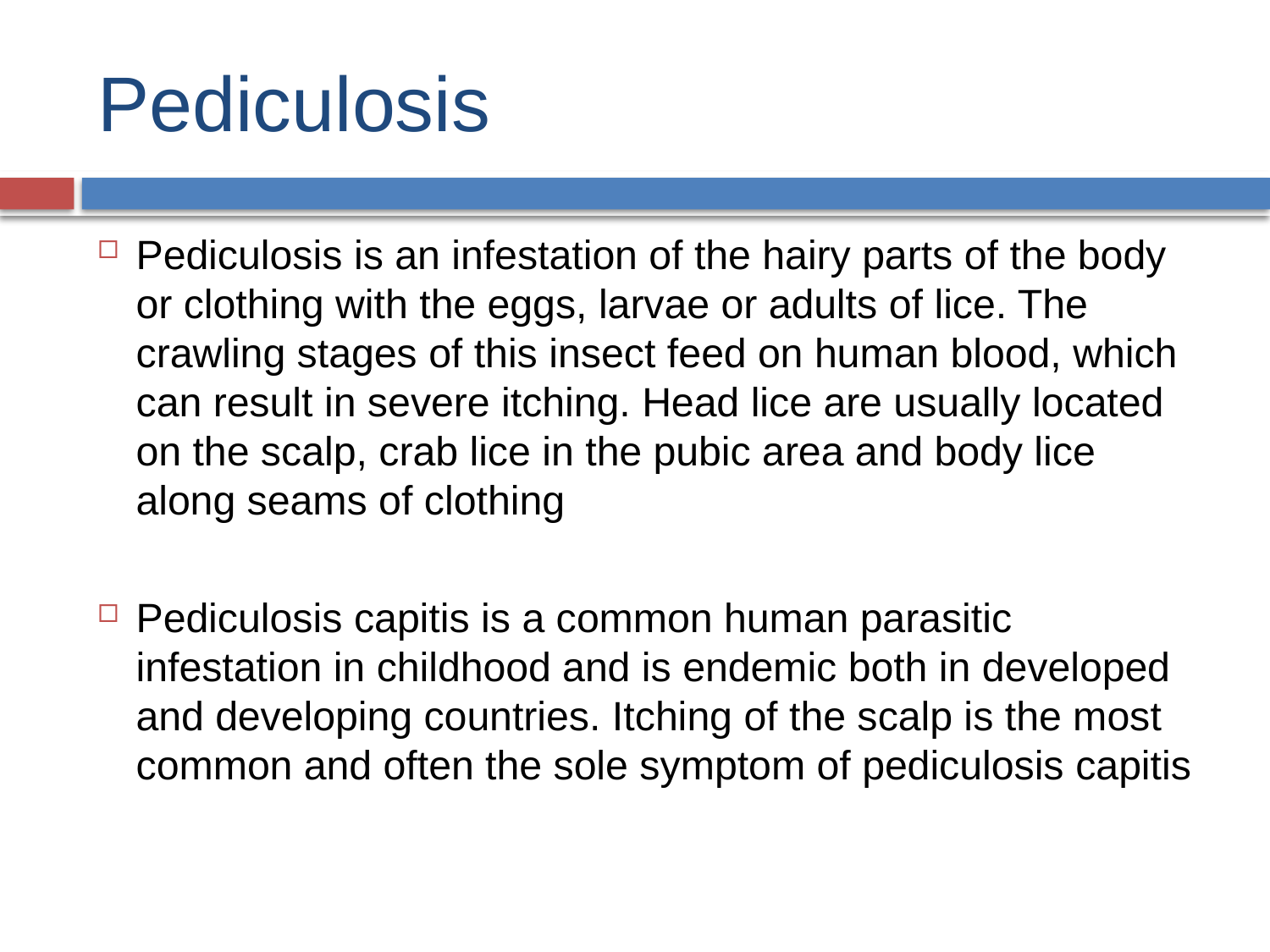

# Pediculosis
Pediculosis is an infestation of the hairy parts of the body or clothing with the eggs, larvae or adults of lice. The crawling stages of this insect feed on human blood, which can result in severe itching. Head lice are usually located on the scalp, crab lice in the pubic area and body lice along seams of clothing

Pediculosis capitis is a common human parasitic infestation in childhood and is endemic both in developed and developing countries. Itching of the scalp is the most common and often the sole symptom of pediculosis capitis